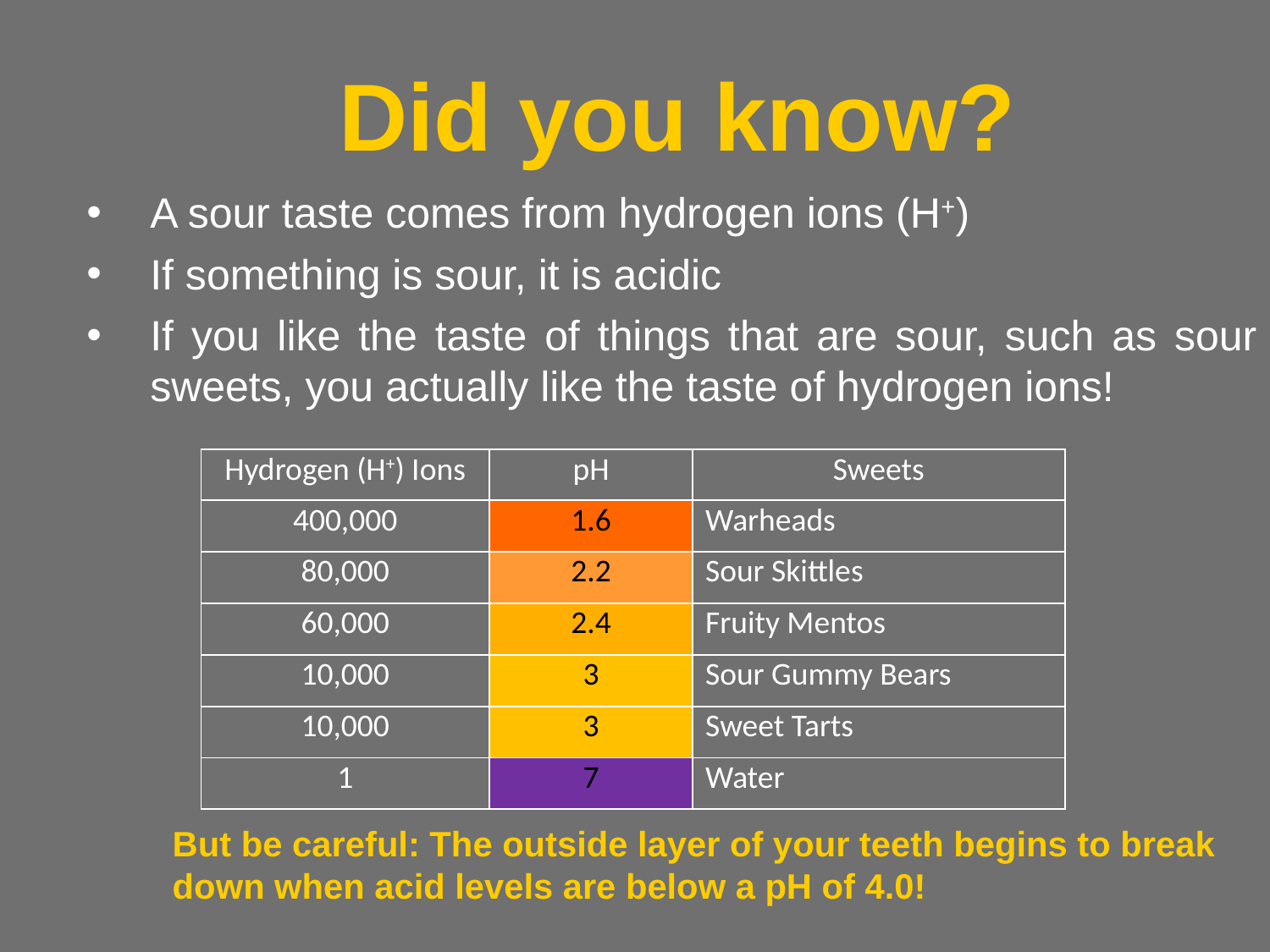

Did you know?
A sour taste comes from hydrogen ions (H+)
If something is sour, it is acidic
If you like the taste of things that are sour, such as sour sweets, you actually like the taste of hydrogen ions!
| Hydrogen (H+) Ions | pH | Sweets |
| --- | --- | --- |
| 400,000 | 1.6 | Warheads |
| 80,000 | 2.2 | Sour Skittles |
| 60,000 | 2.4 | Fruity Mentos |
| 10,000 | 3 | Sour Gummy Bears |
| 10,000 | 3 | Sweet Tarts |
| 1 | 7 | Water |
 But be careful: The outside layer of your teeth begins to break
 down when acid levels are below a pH of 4.0!